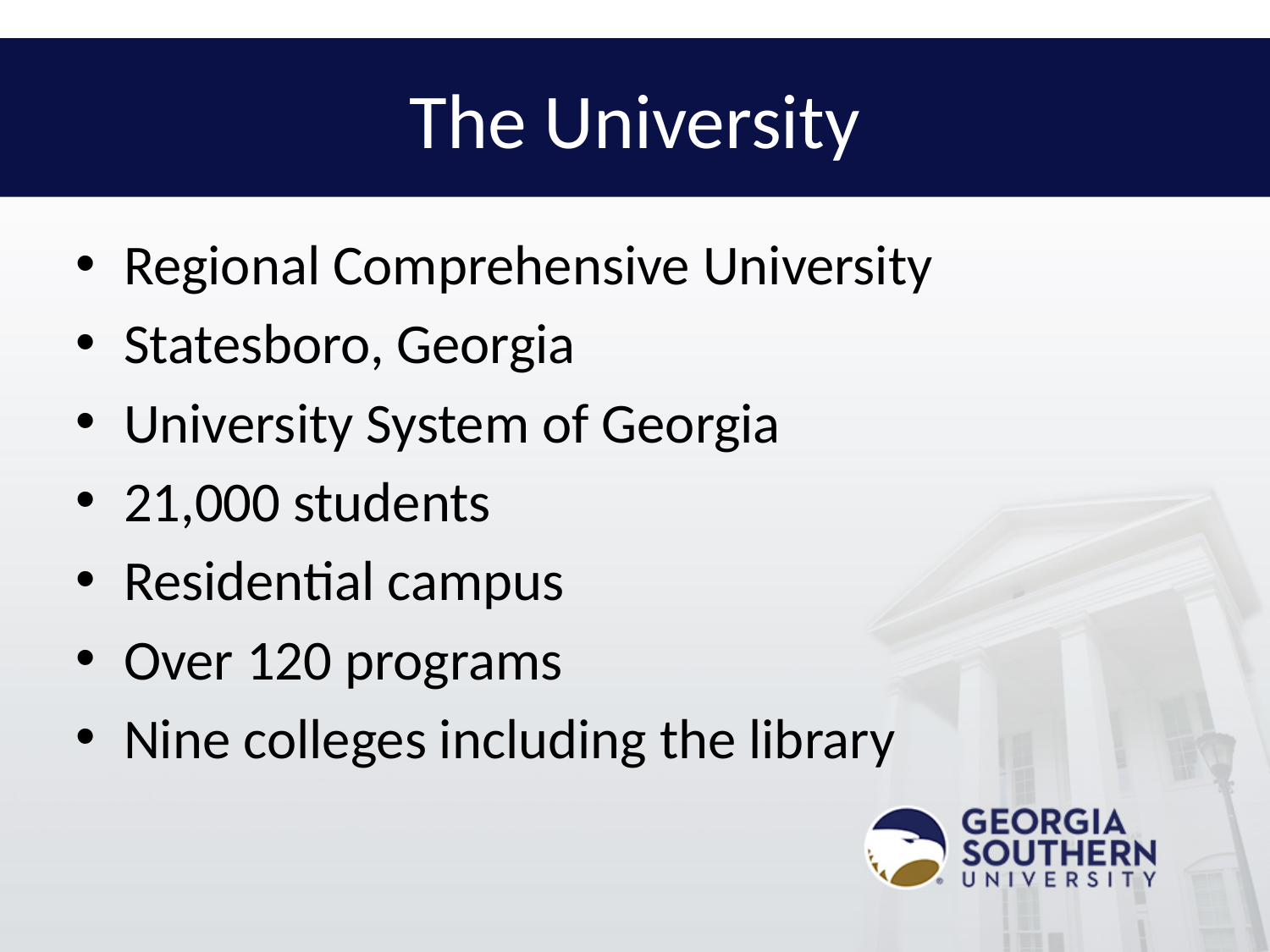

# The University
Regional Comprehensive University
Statesboro, Georgia
University System of Georgia
21,000 students
Residential campus
Over 120 programs
Nine colleges including the library